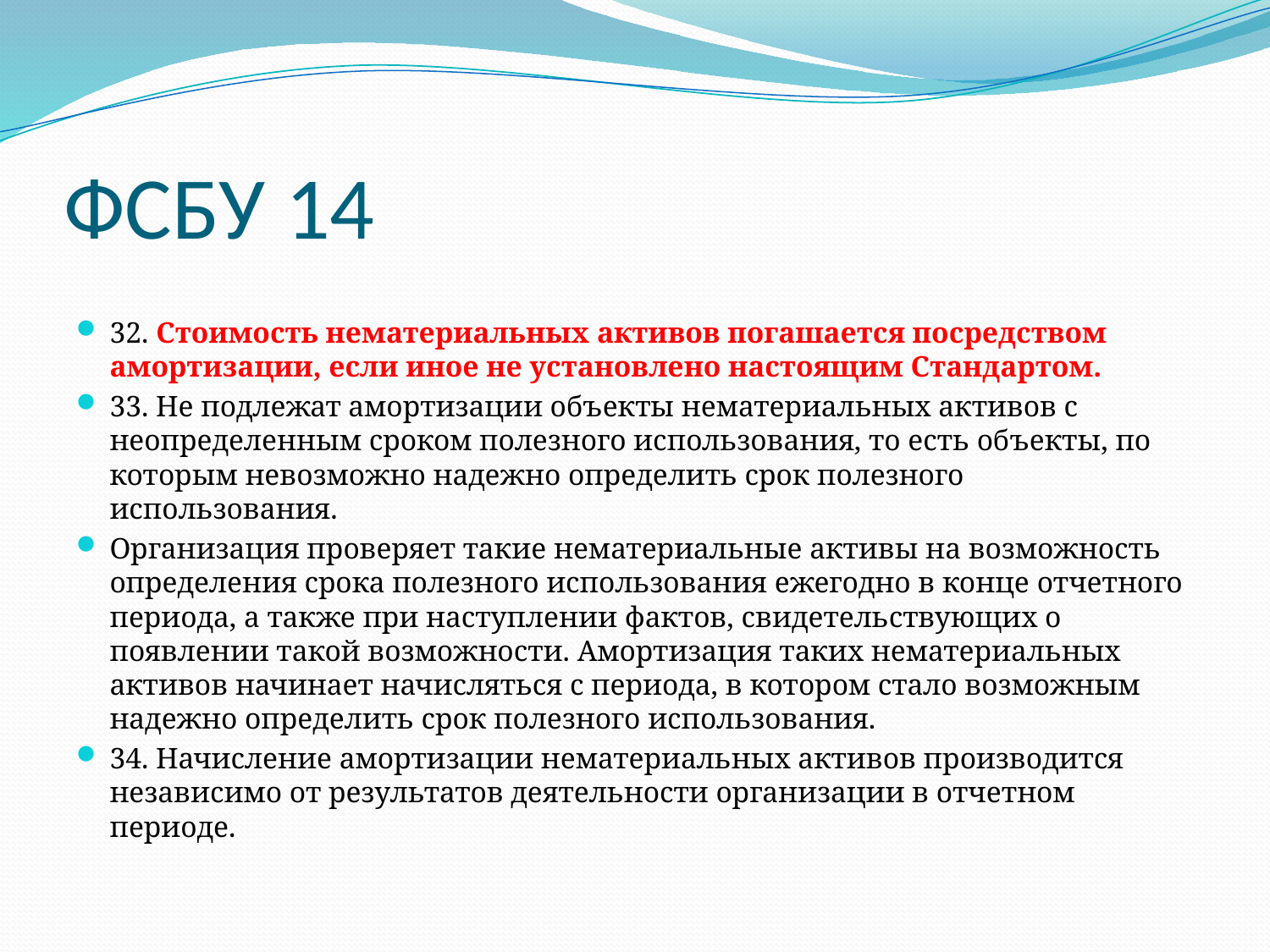

# ФСБУ 14

32. Стоимость нематериальных активов погашается посредством амортизации, если иное не установлено настоящим Стандартом.
33. Не подлежат амортизации объекты нематериальных активов с неопределенным сроком полезного использования, то есть объекты, по которым невозможно надежно определить срок полезного использования.
Организация проверяет такие нематериальные активы на возможность определения срока полезного использования ежегодно в конце отчетного периода, а также при наступлении фактов, свидетельствующих о появлении такой возможности. Амортизация таких нематериальных активов начинает начисляться с периода, в котором стало возможным надежно определить срок полезного использования.
34. Начисление амортизации нематериальных активов производится независимо от результатов деятельности организации в отчетном периоде.